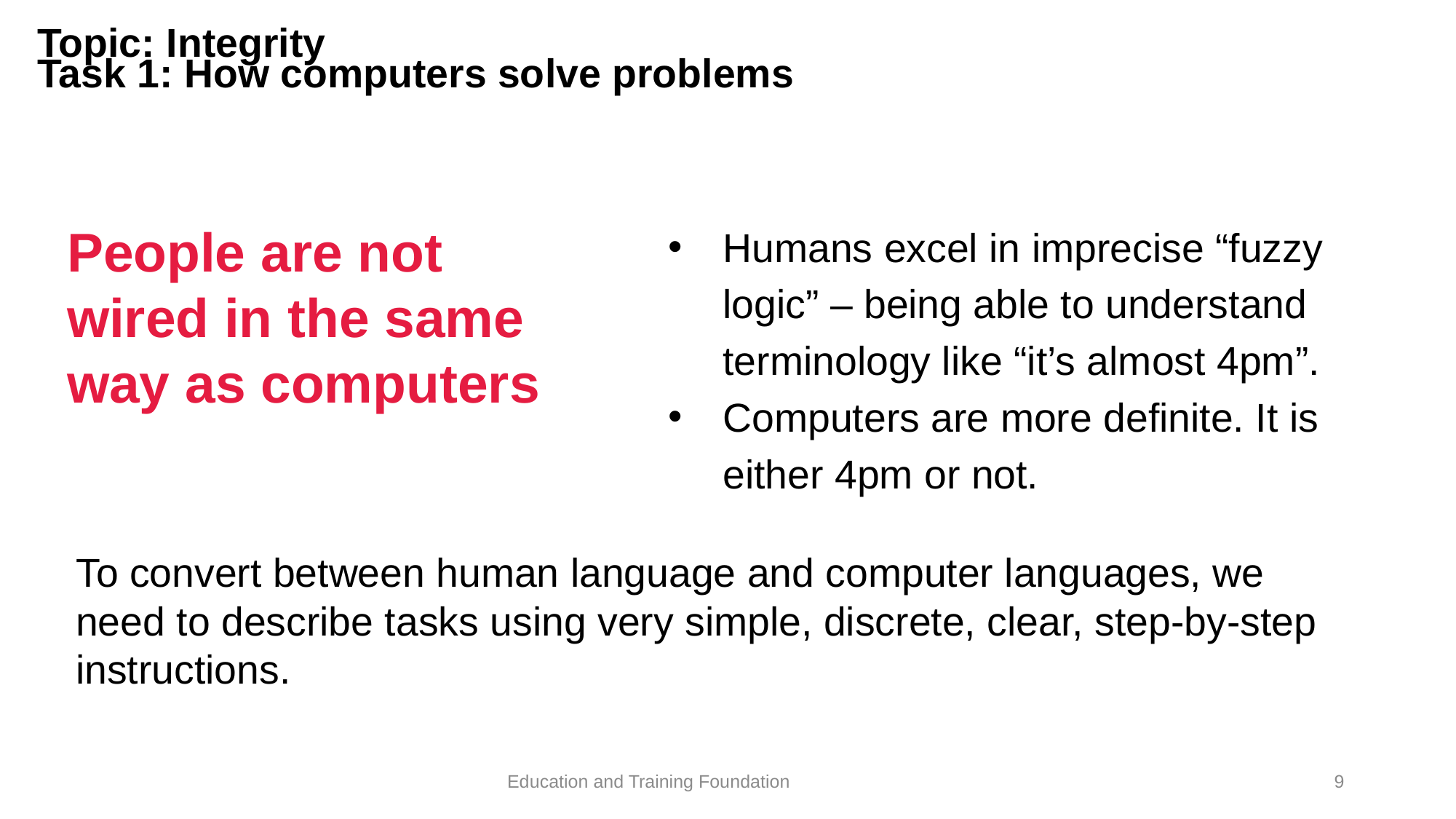

Topic: Integrity
Task 1: How computers solve problems

Humans excel in imprecise “fuzzy logic” – being able to understand terminology like “it’s almost 4pm”.
Computers are more definite. It is either 4pm or not.

People are not wired in the same way as computers
To convert between human language and computer languages, we need to describe tasks using very simple, discrete, clear, step-by-step instructions.
9
Education and Training Foundation